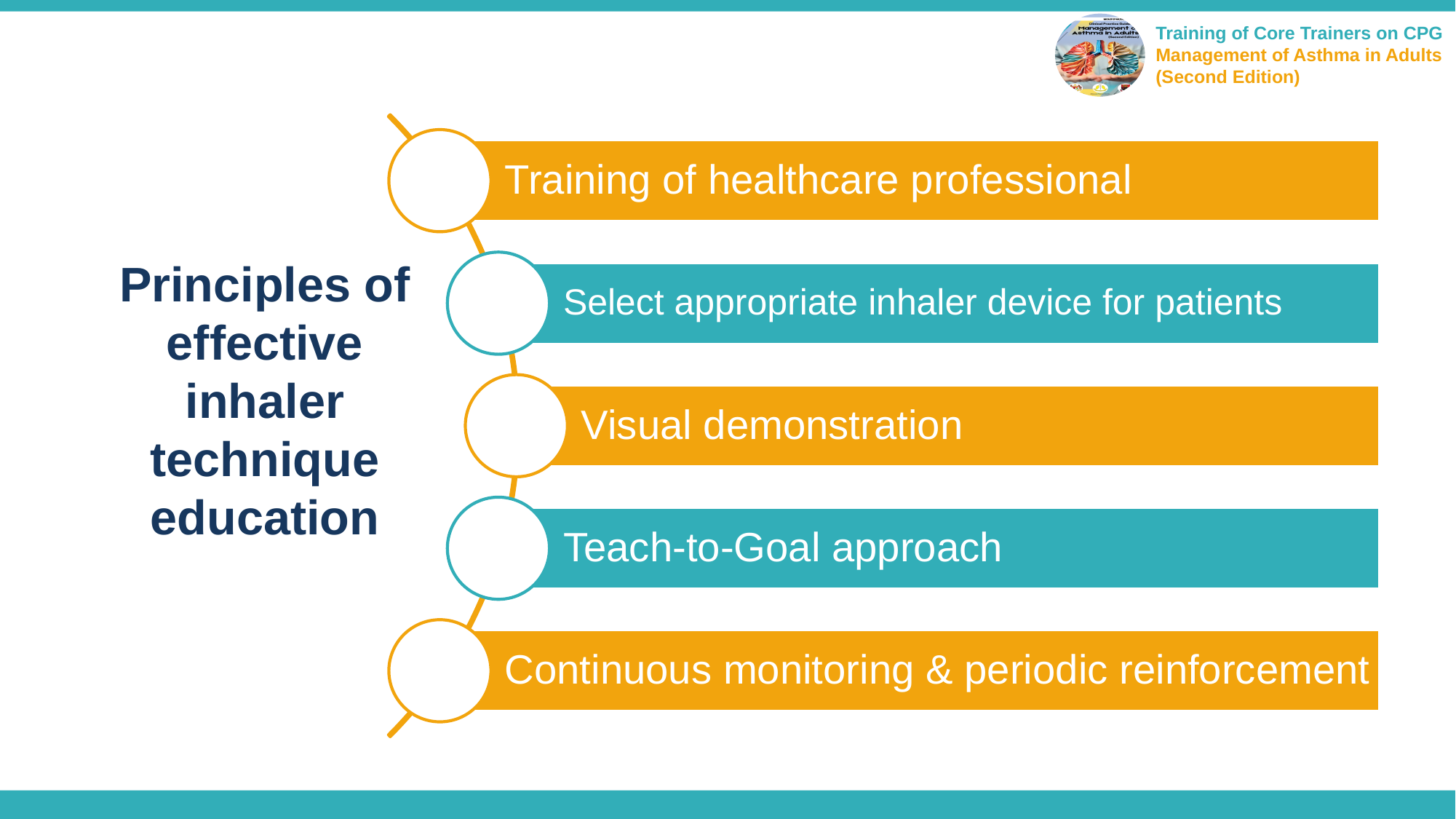

Training of healthcare professional
Select appropriate inhaler device for patients
Visual demonstration
Teach-to-Goal approach
Continuous monitoring & periodic reinforcement
Principles of effective inhaler technique education